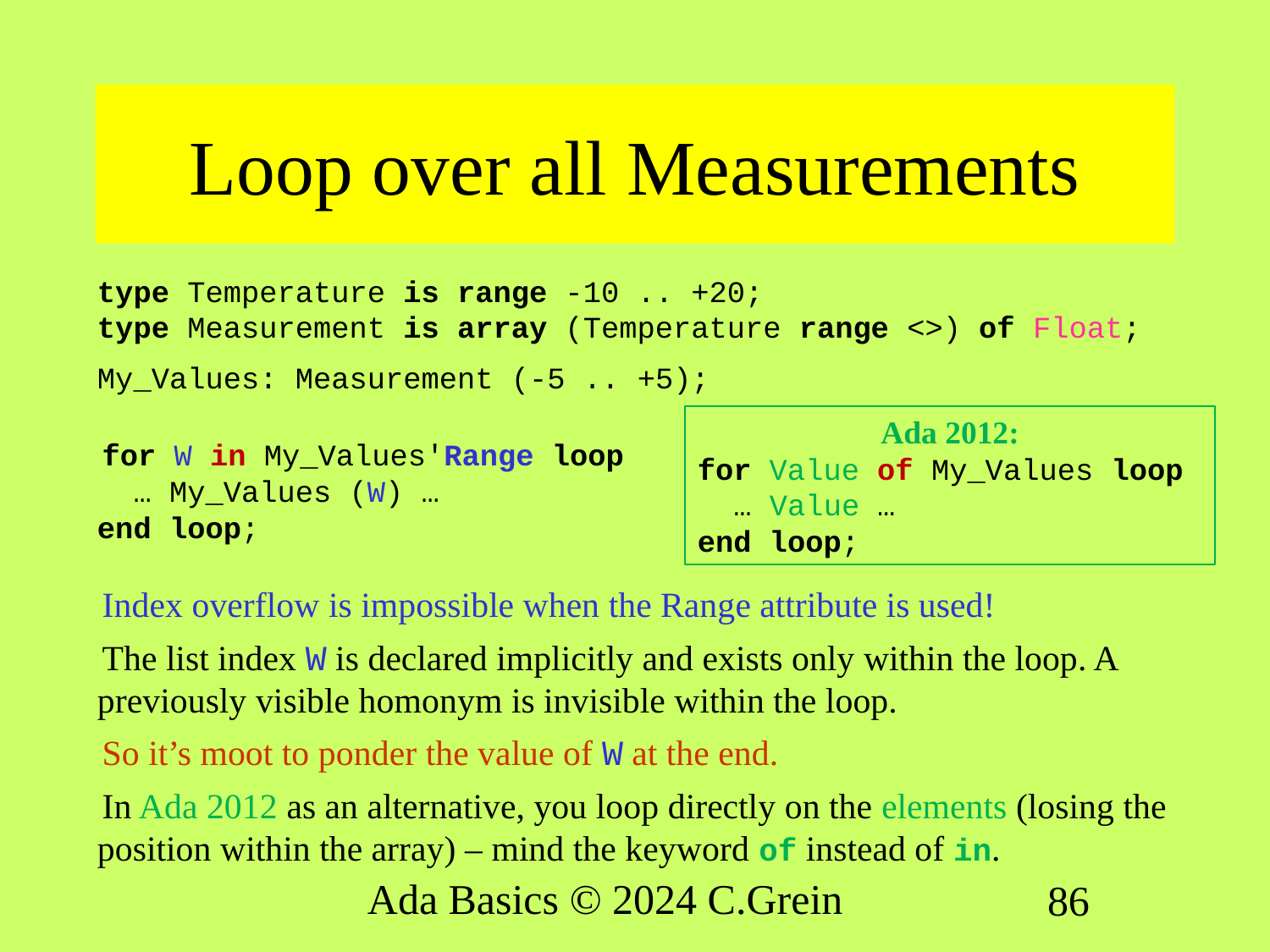

# Loop over all Measurements
type Temperature is range -10 .. +20;
type Measurement is array (Temperature range <>) of Float;
My_Values: Measurement (-5 .. +5);

for W in My_Values'Range loop
  … My_Values (W) …
end loop;

Index overflow is impossible when the Range attribute is used!
The list index W is declared implicitly and exists only within the loop. A previously visible homonym is invisible within the loop.
So it’s moot to ponder the value of W at the end.
In Ada 2012 as an alternative, you loop directly on the elements (losing the position within the array) ‒ mind the keyword of instead of in.
Ada 2012:
for Value of My_Values loop
  … Value …
end loop;
Ada Basics © 2024 C.Grein
86